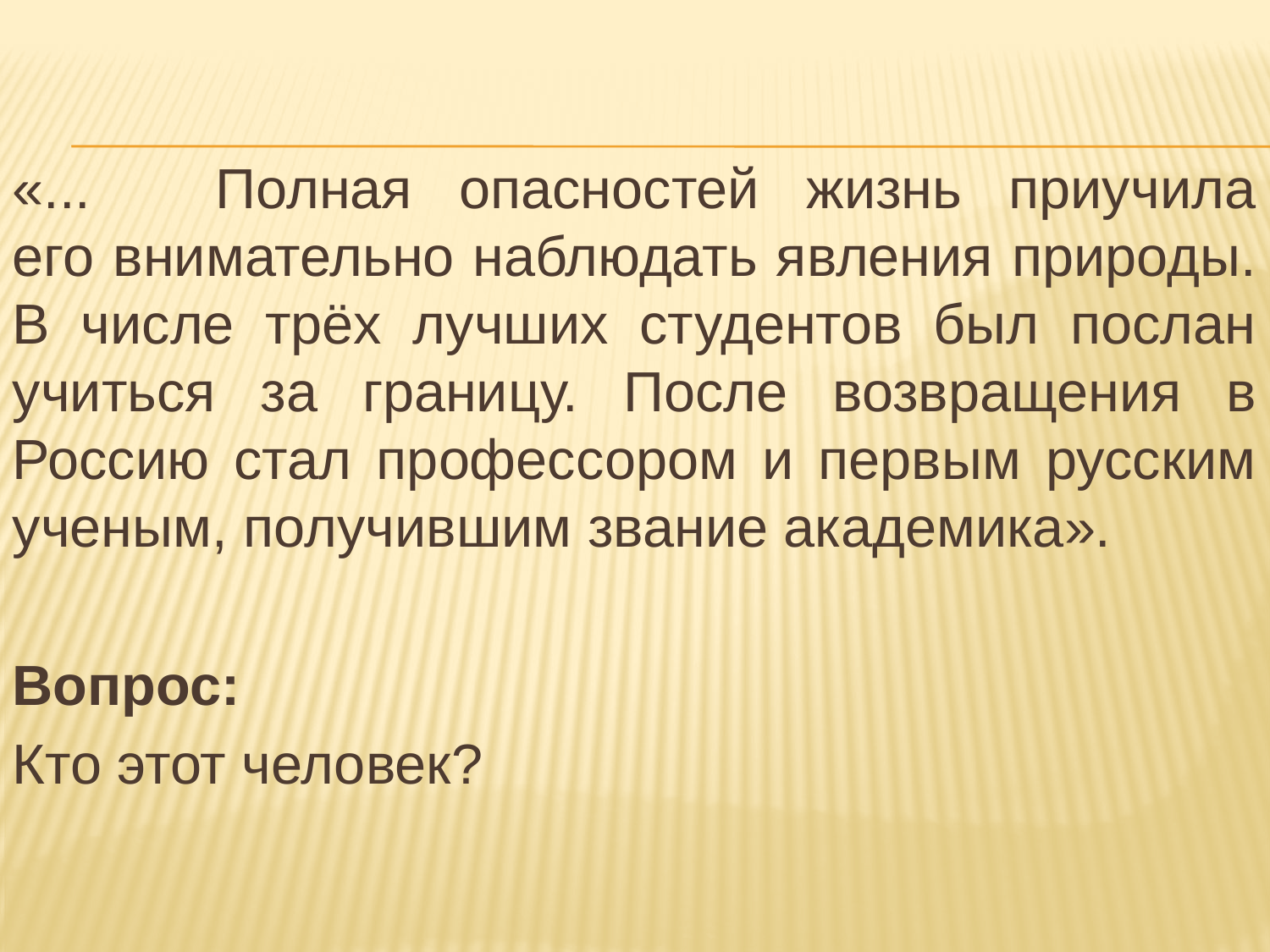

«...        Полная опасностей жизнь приучила его внимательно наблюдать явления природы. В числе трёх лучших студентов был послан учиться за границу. После возвращения в Россию стал профессором и первым русским ученым, получившим звание академика».

Вопрос:
Кто этот человек?